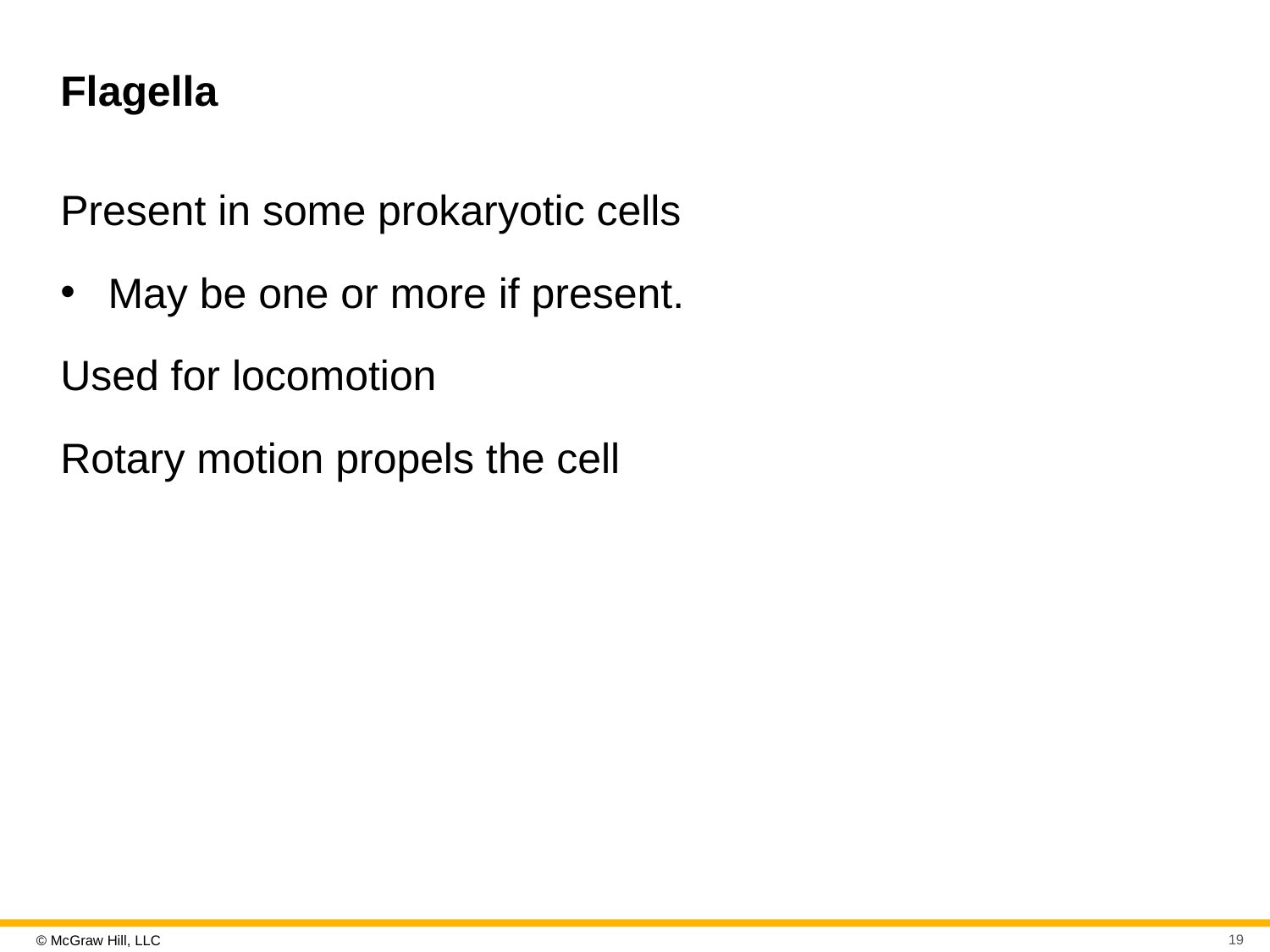

# Flagella
Present in some prokaryotic cells
May be one or more if present.
Used for locomotion
Rotary motion propels the cell
19